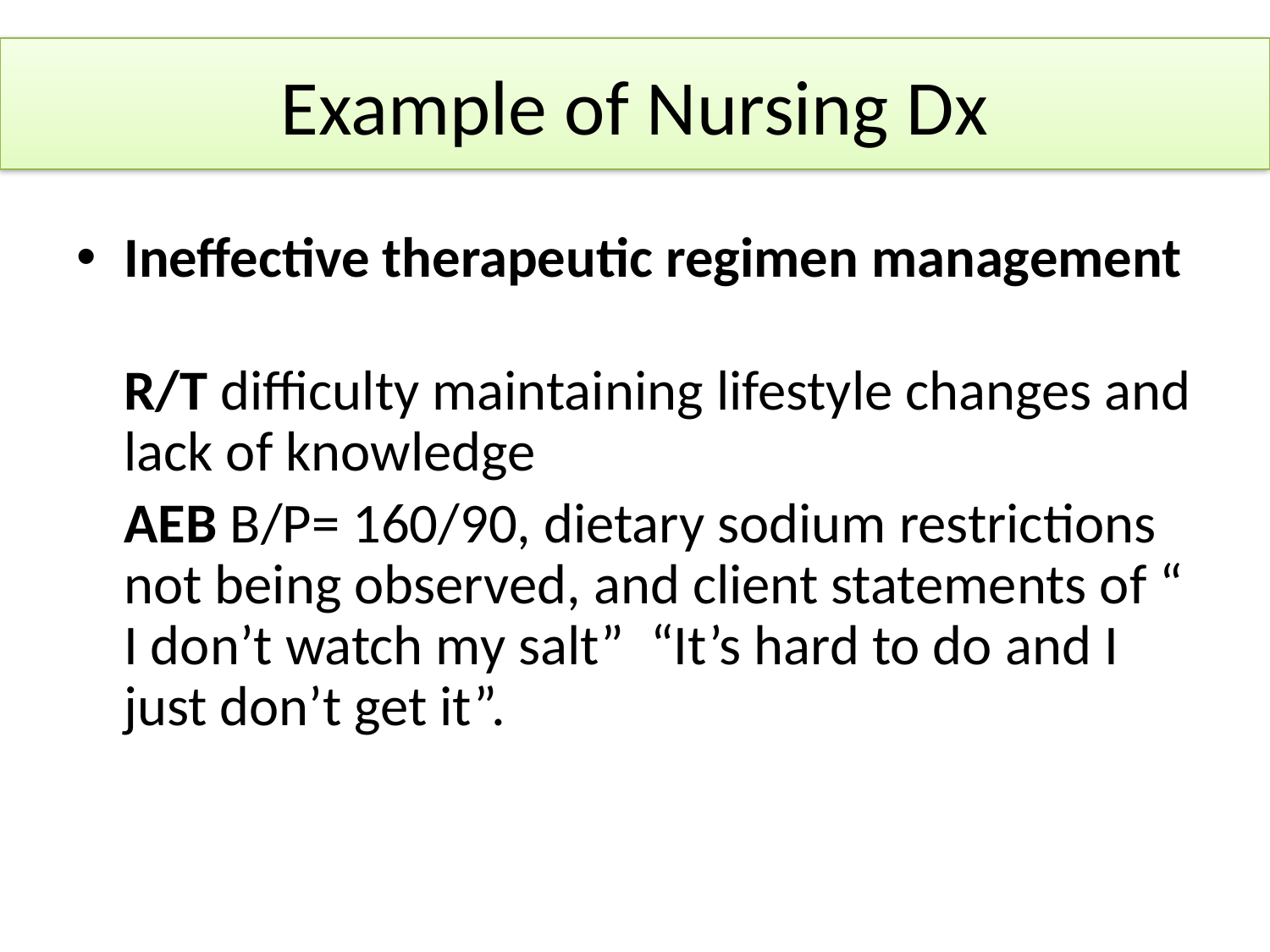

# Example of Nursing Dx
Ineffective therapeutic regimen management
	R/T difficulty maintaining lifestyle changes and lack of knowledge
	AEB B/P= 160/90, dietary sodium restrictions not being observed, and client statements of “ I don’t watch my salt”  “It’s hard to do and I just don’t get it”.